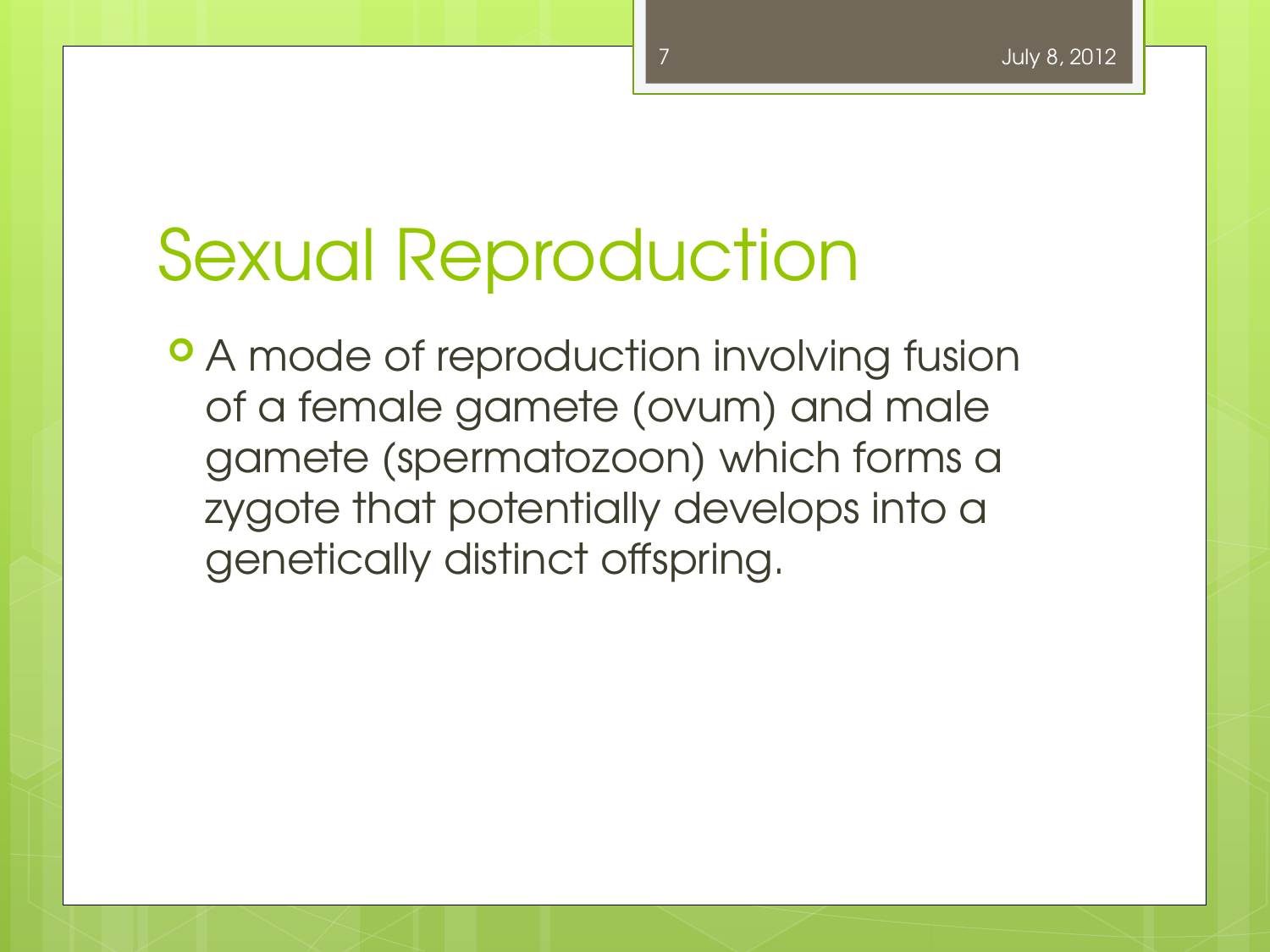

7
July 8, 2012
# Sexual Reproduction
A mode of reproduction involving fusion of a female gamete (ovum) and male gamete (spermatozoon) which forms a zygote that potentially develops into a genetically distinct offspring.